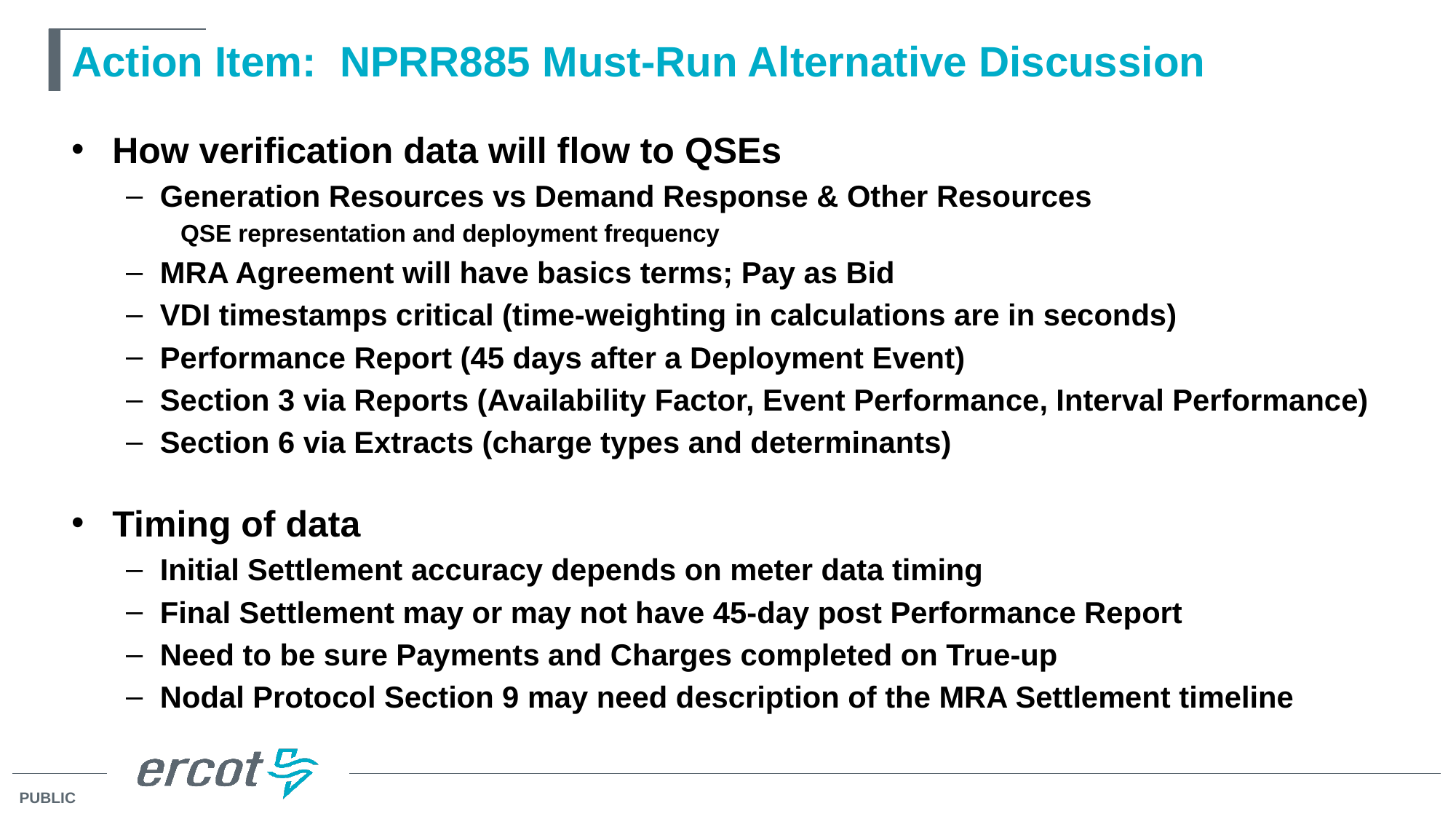

# Action Item:  NPRR885 Must-Run Alternative Discussion

How verification data will flow to QSEs
Generation Resources vs Demand Response & Other Resources
QSE representation and deployment frequency
MRA Agreement will have basics terms; Pay as Bid
VDI timestamps critical (time-weighting in calculations are in seconds)
Performance Report (45 days after a Deployment Event)
Section 3 via Reports (Availability Factor, Event Performance, Interval Performance)
Section 6 via Extracts (charge types and determinants)

Timing of data
Initial Settlement accuracy depends on meter data timing
Final Settlement may or may not have 45-day post Performance Report
Need to be sure Payments and Charges completed on True-up
Nodal Protocol Section 9 may need description of the MRA Settlement timeline